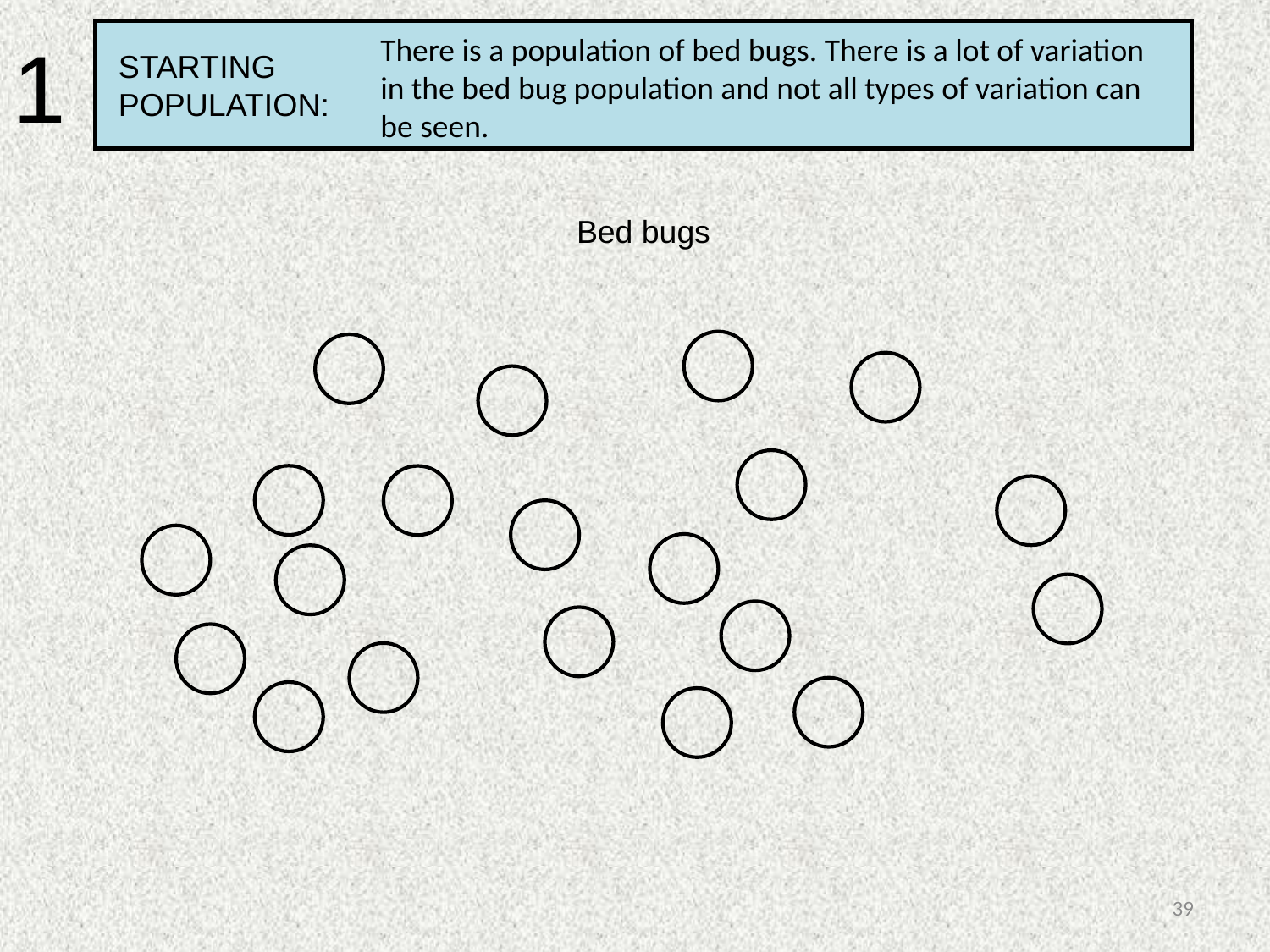

1
There is a population of bed bugs. There is a lot of variation in the bed bug population and not all types of variation can be seen.
STARTING POPULATION:
Bed bugs

39